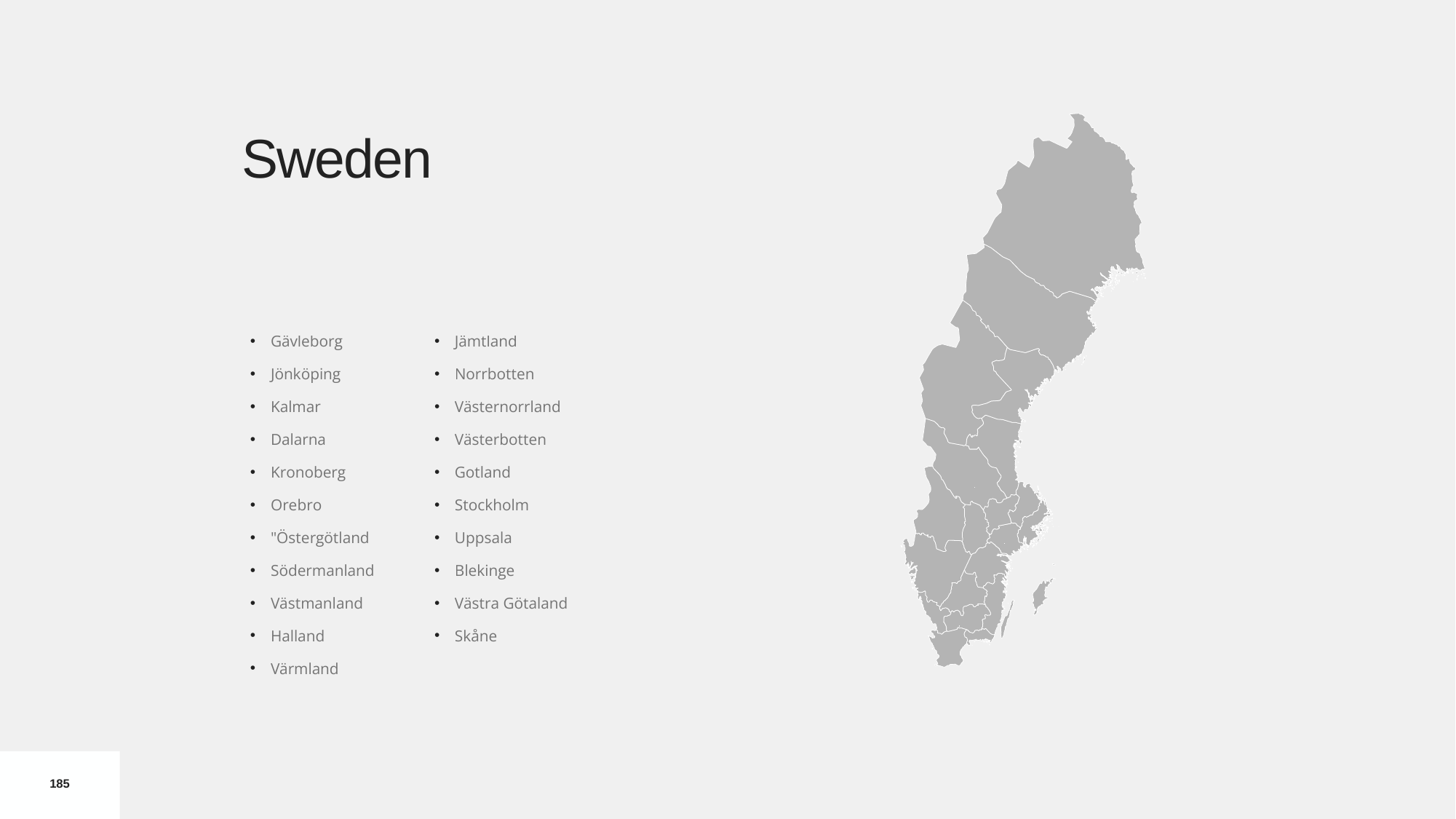

# Sweden

Gävleborg
Jönköping
Kalmar
Dalarna
Kronoberg
Orebro
"Östergötland
Södermanland
Västmanland
Halland
Värmland
Jämtland
Norrbotten
Västernorrland
Västerbotten
Gotland
Stockholm
Uppsala
Blekinge
Västra Götaland
Skåne